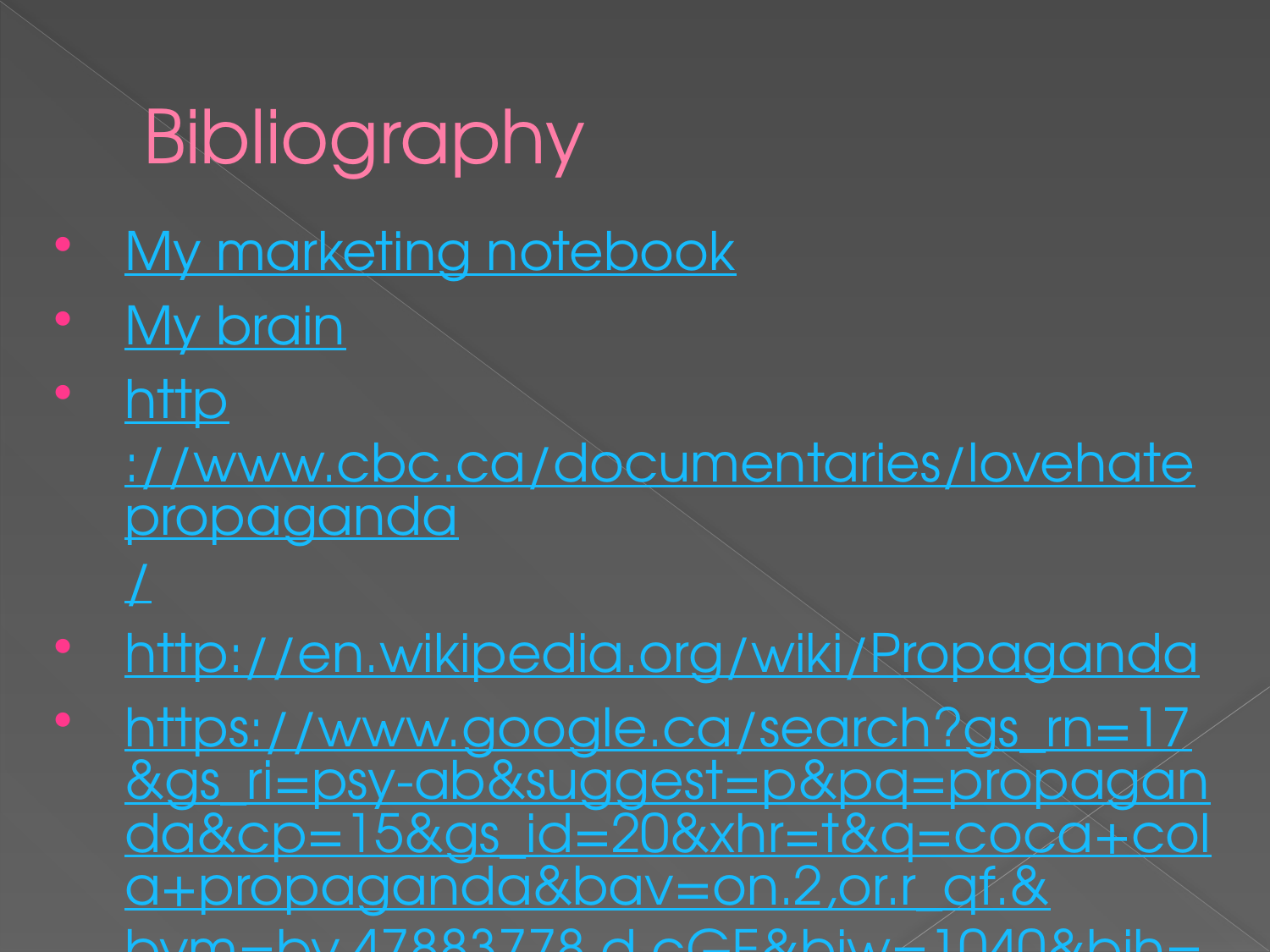

# Bibliography
My marketing notebook
My brain
http://www.cbc.ca/documentaries/lovehatepropaganda/
http://en.wikipedia.org/wiki/Propaganda
https://www.google.ca/search?gs_rn=17&gs_ri=psy-ab&suggest=p&pq=propaganda&cp=15&gs_id=20&xhr=t&q=coca+cola+propaganda&bav=on.2,or.r_qf.&bvm=bv.47883778,d.cGE&biw=1040&bih=892&um=1&ie=UTF-8&hl=en&tbm=isch&source=og&sa=N&tab=wi&ei=Vym6UcGXHamViAL204CYDA
https://www.google.ca/search?q=hugo+chavez+show&oq=hugo+chavez+&aqs=chrome.0.59j57j0l2j62.2044j0&sourceid=chrome&ie=UTF-8